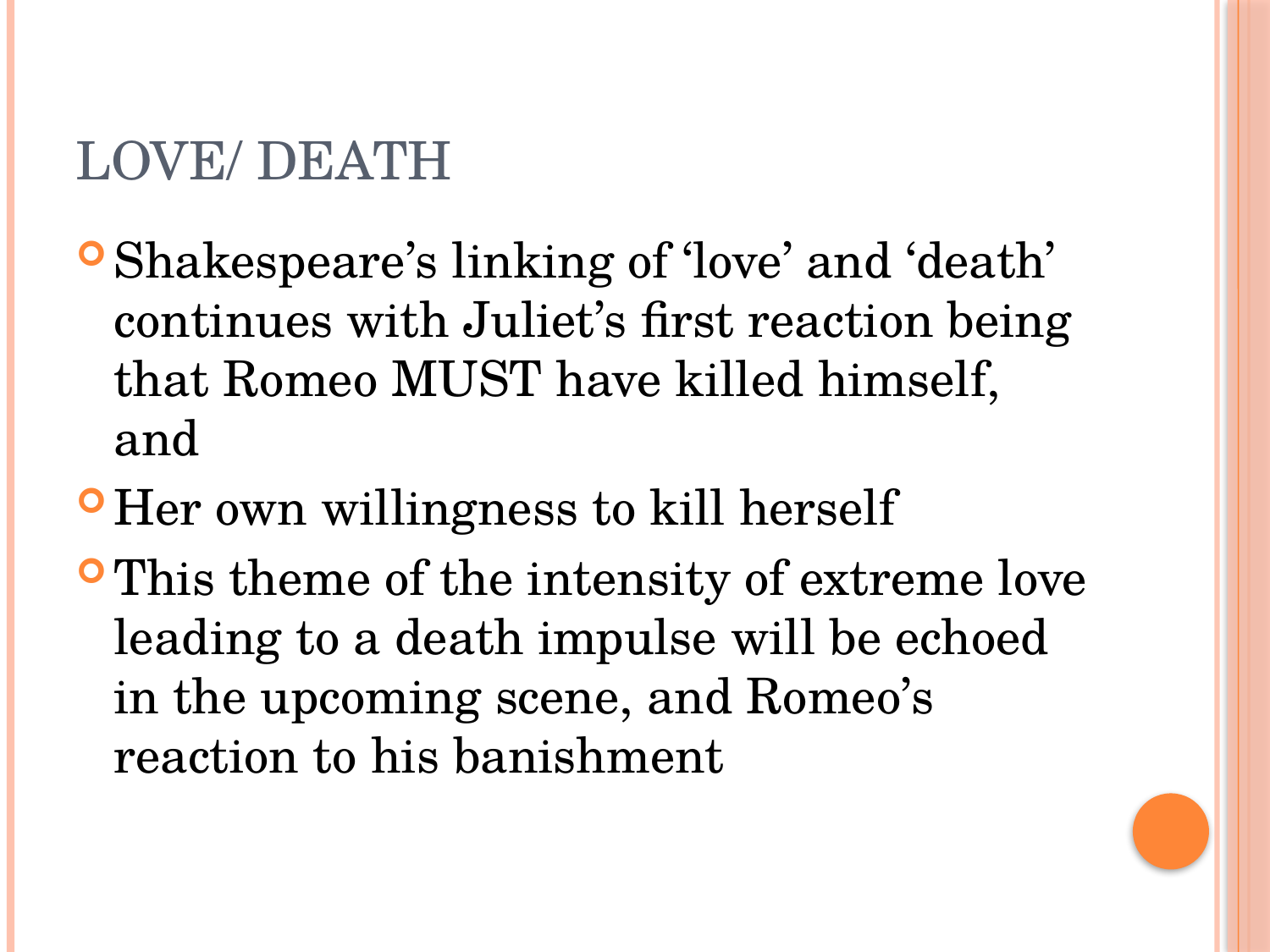

# Love/ Death
Shakespeare’s linking of ‘love’ and ‘death’ continues with Juliet’s first reaction being that Romeo MUST have killed himself, and
Her own willingness to kill herself
This theme of the intensity of extreme love leading to a death impulse will be echoed in the upcoming scene, and Romeo’s reaction to his banishment